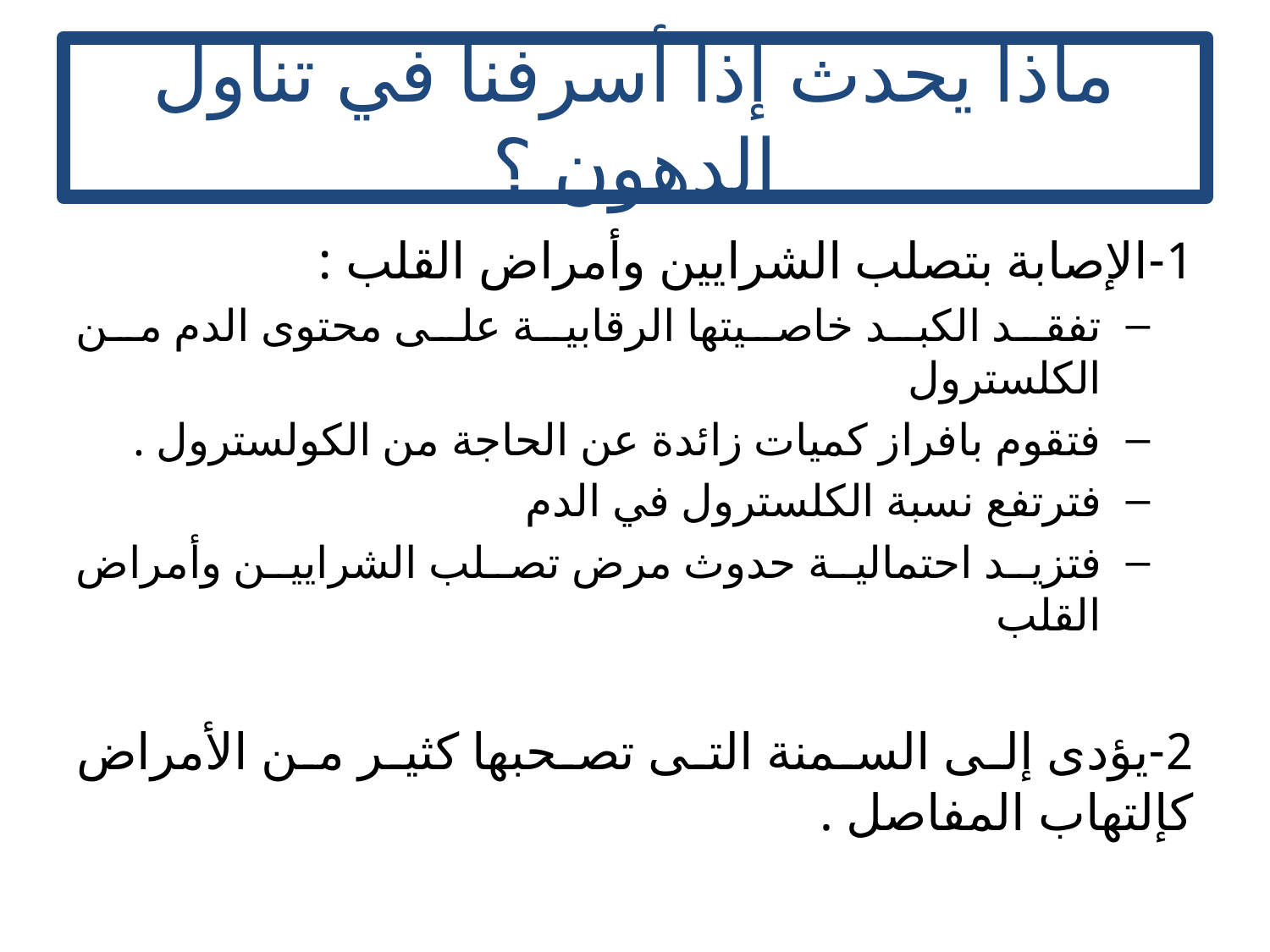

# ماذا يحدث إذا أسرفنا في تناول الدهون ؟
1-الإصابة بتصلب الشرايين وأمراض القلب :
تفقد الكبد خاصيتها الرقابية على محتوى الدم من الكلسترول
فتقوم بافراز كميات زائدة عن الحاجة من الكولسترول .
فترتفع نسبة الكلسترول في الدم
فتزيد احتمالية حدوث مرض تصلب الشرايين وأمراض القلب

2-يؤدى إلى السمنة التى تصحبها كثير من الأمراض كإلتهاب المفاصل .